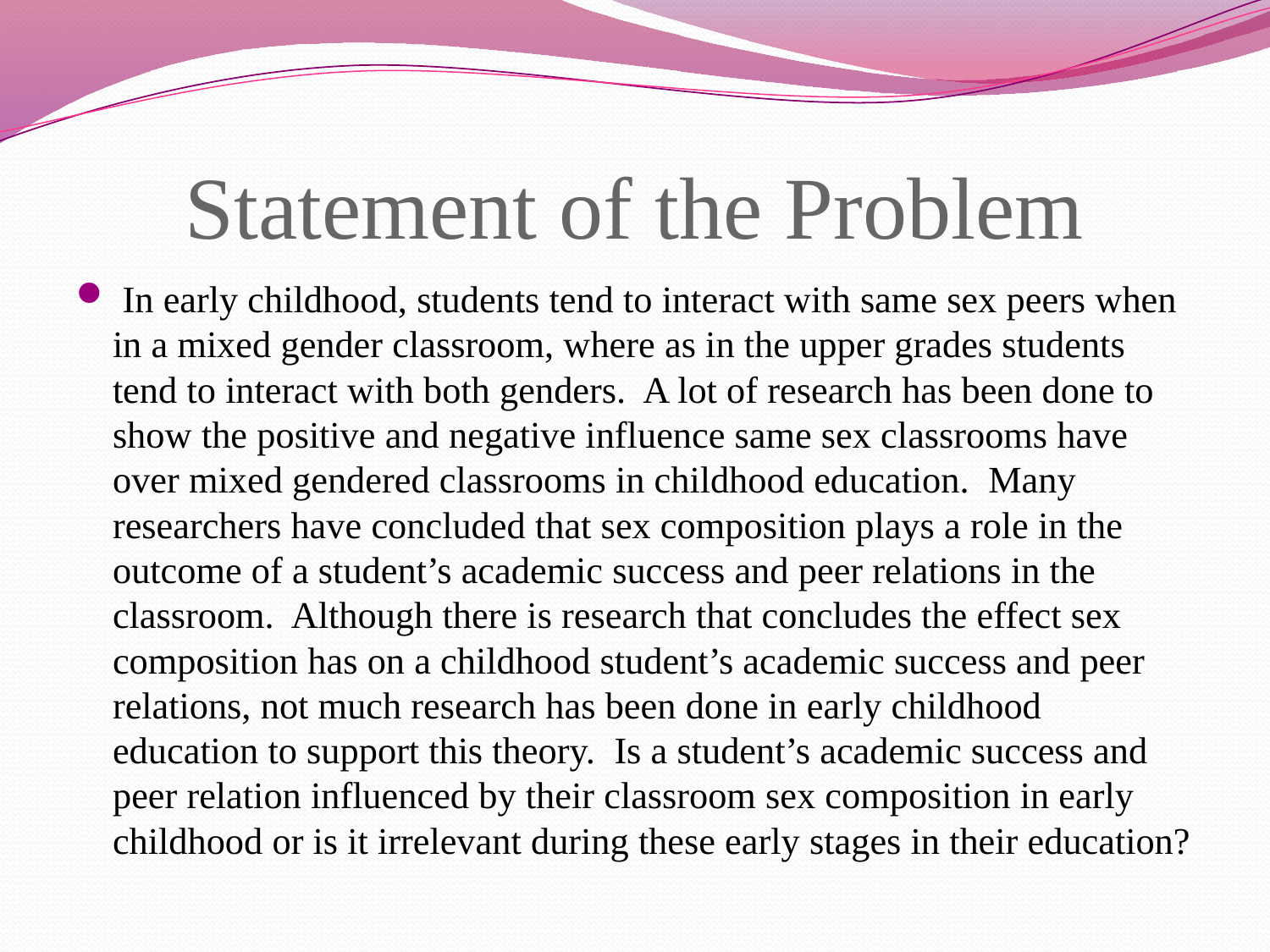

# Statement of the Problem
 In early childhood, students tend to interact with same sex peers when in a mixed gender classroom, where as in the upper grades students tend to interact with both genders.  A lot of research has been done to show the positive and negative influence same sex classrooms have over mixed gendered classrooms in childhood education.  Many researchers have concluded that sex composition plays a role in the outcome of a student’s academic success and peer relations in the classroom.  Although there is research that concludes the effect sex composition has on a childhood student’s academic success and peer relations, not much research has been done in early childhood education to support this theory.  Is a student’s academic success and peer relation influenced by their classroom sex composition in early childhood or is it irrelevant during these early stages in their education?